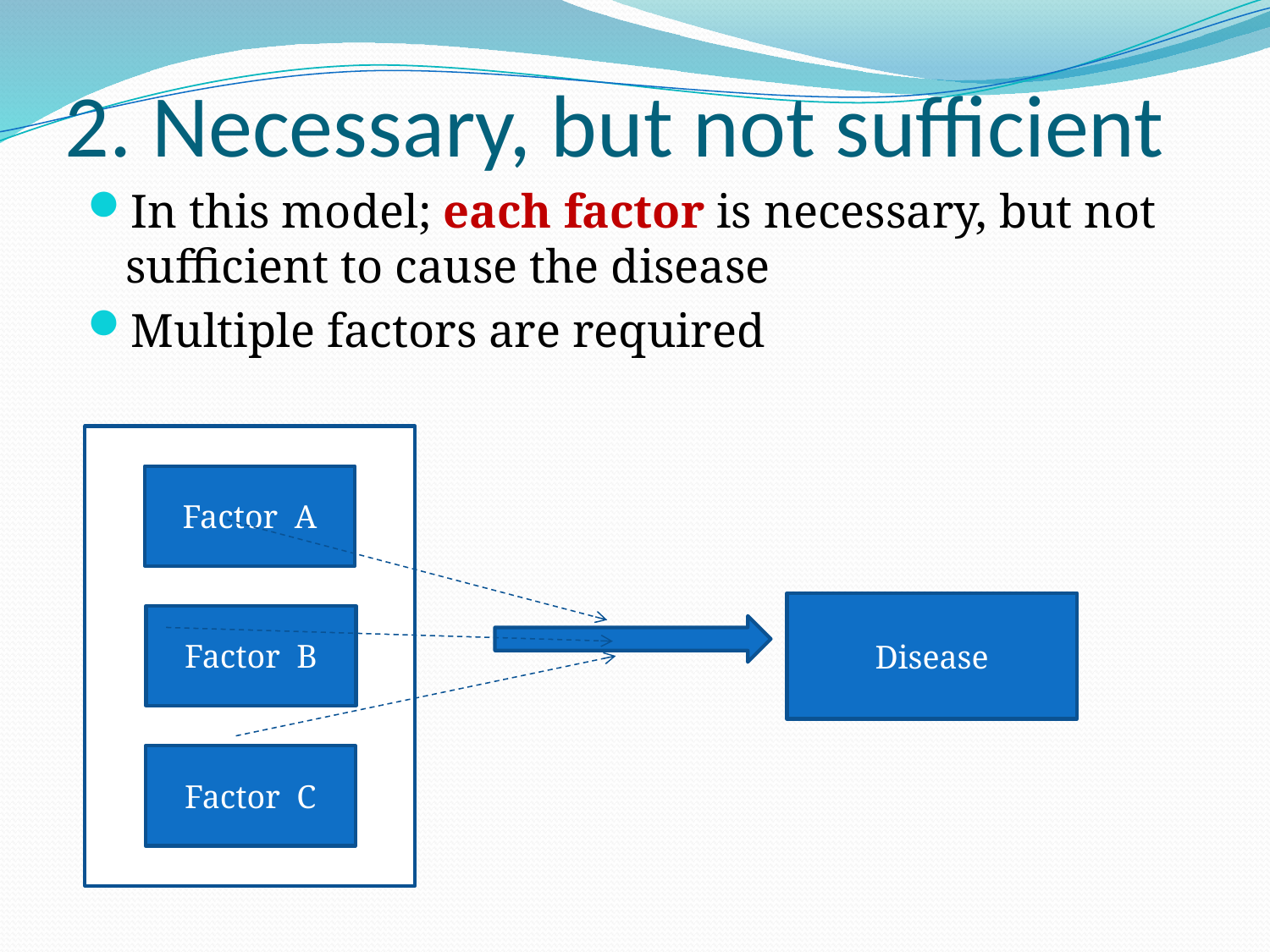

# 2. Necessary, but not sufficient
In this model; each factor is necessary, but not sufficient to cause the disease
Multiple factors are required

Factor  A
Disease
Factor  B

Factor  C